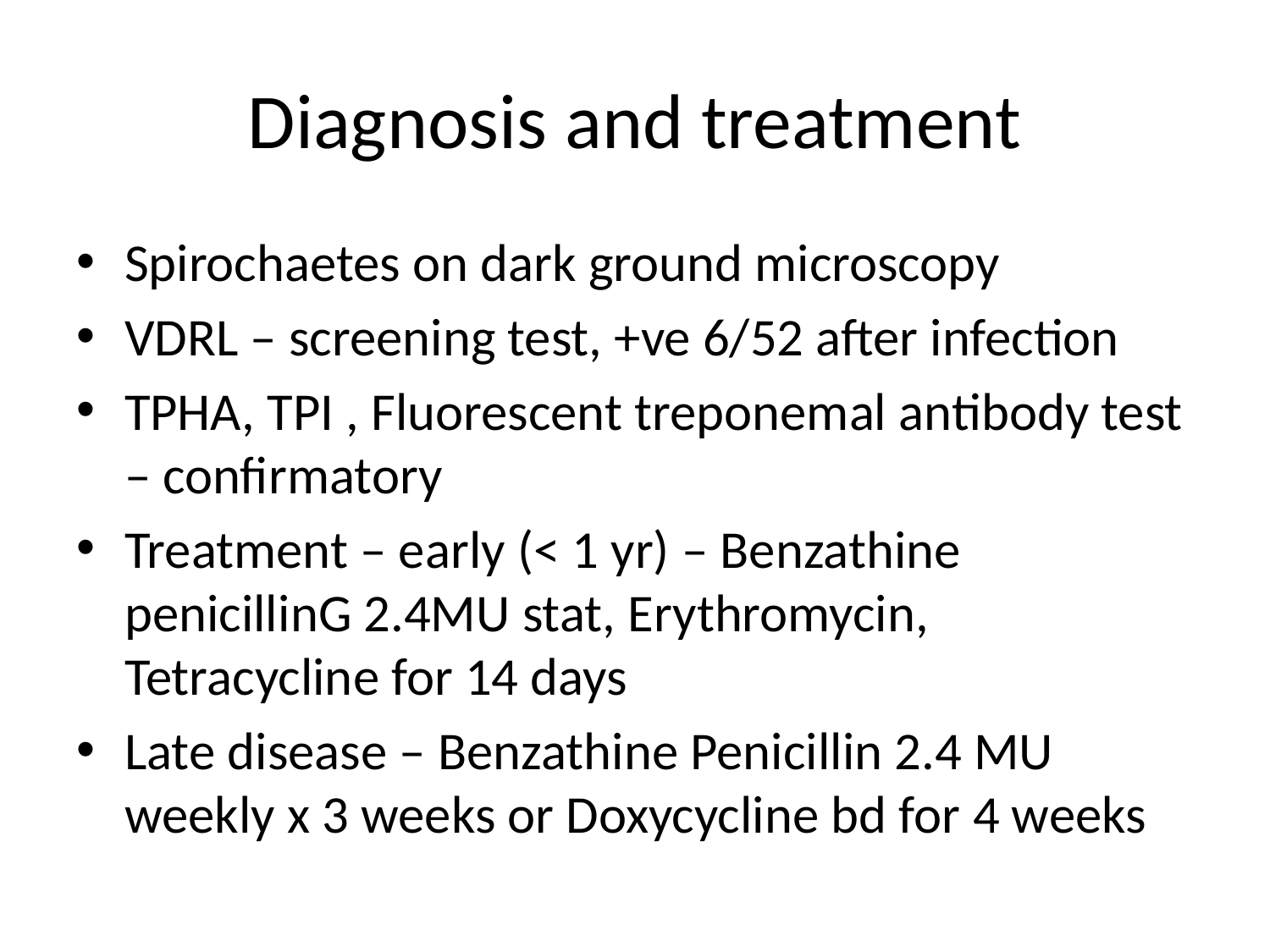

# Diagnosis and treatment
Spirochaetes on dark ground microscopy
VDRL – screening test, +ve 6/52 after infection
TPHA, TPI , Fluorescent treponemal antibody test – confirmatory
Treatment – early (˂ 1 yr) – Benzathine penicillinG 2.4MU stat, Erythromycin, Tetracycline for 14 days
Late disease – Benzathine Penicillin 2.4 MU weekly x 3 weeks or Doxycycline bd for 4 weeks